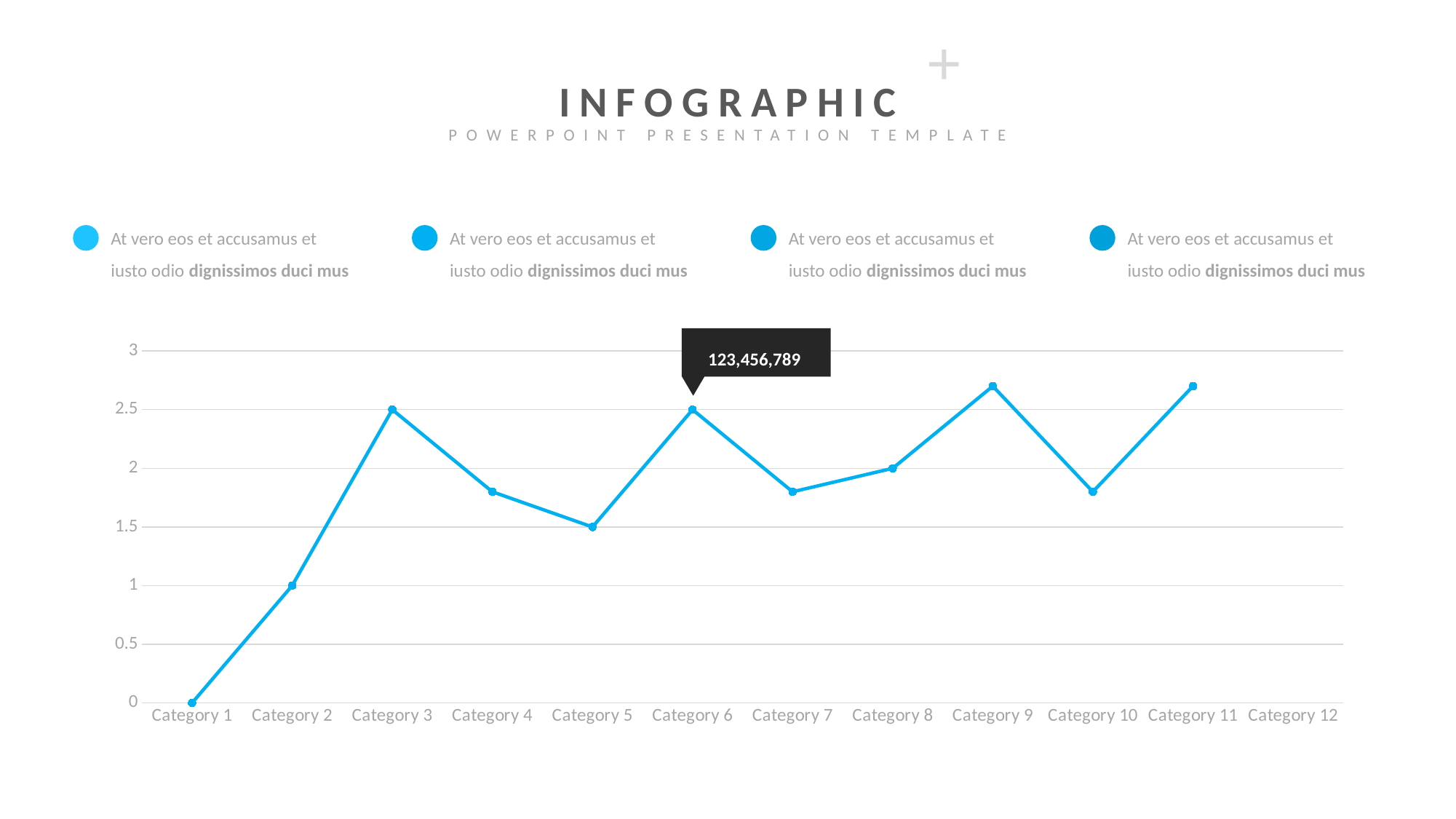

+
INFOGRAPHIC
POWERPOINT PRESENTATION TEMPLATE
At vero eos et accusamus et iusto odio dignissimos duci mus
At vero eos et accusamus et iusto odio dignissimos duci mus
At vero eos et accusamus et iusto odio dignissimos duci mus
At vero eos et accusamus et iusto odio dignissimos duci mus

123,456,789

### Chart

| Category | Series 1 |
|---|---|
| Category 1 | 0.0 |
| Category 2 | 1.0 |
| Category 3 | 2.5 |
| Category 4 | 1.8 |
| Category 5 | 1.5 |
| Category 6 | 2.5 |
| Category 7 | 1.8 |
| Category 8 | 2.0 |
| Category 9 | 2.7 |
| Category 10 | 1.8 |
| Category 11 | 2.7 |
| Category 12 | None |